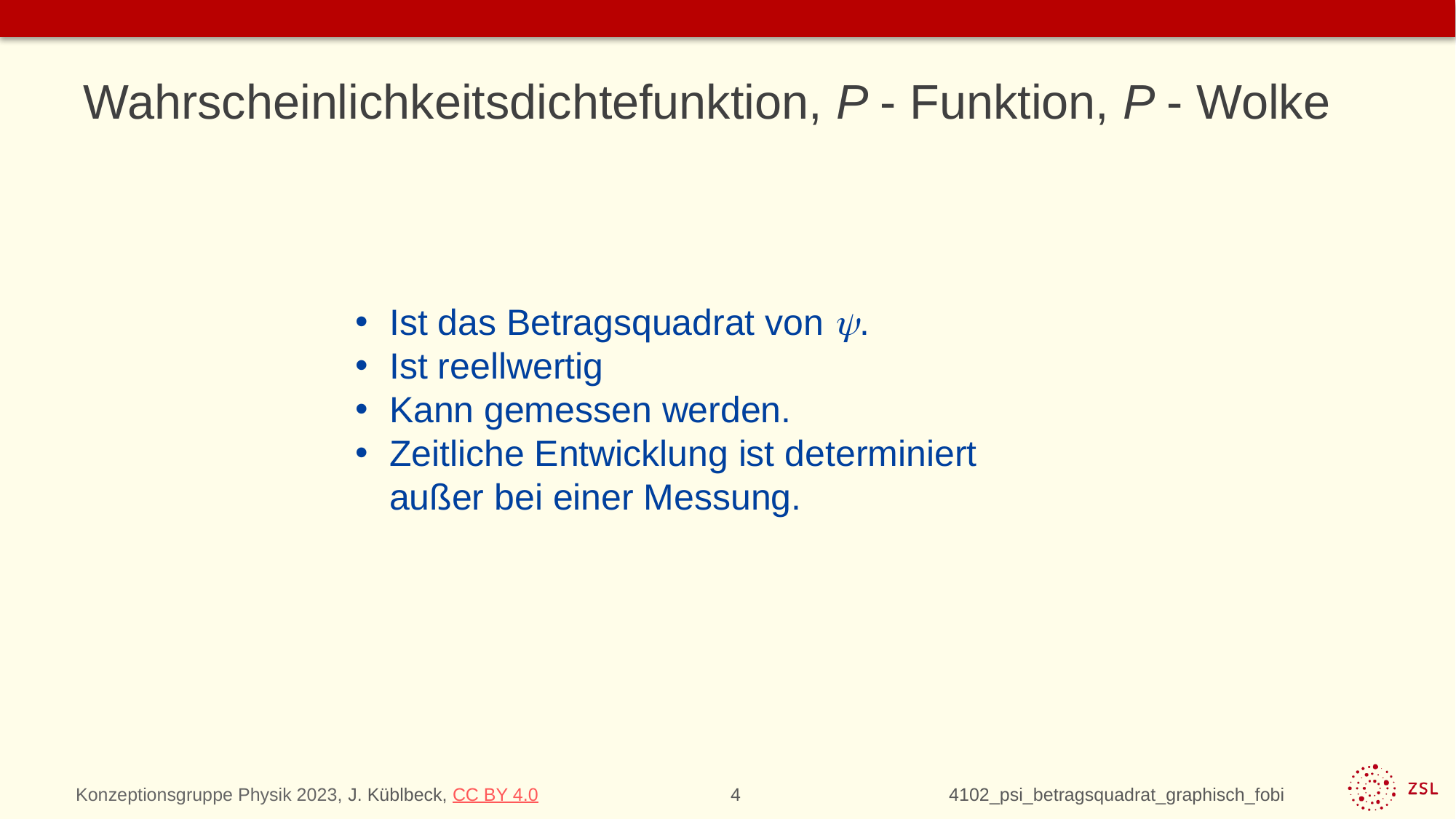

# Wahrscheinlichkeitsdichtefunktion, P - Funktion, P - Wolke
Ist das Betragsquadrat von ψ.
Ist reellwertig
Kann gemessen werden.
Zeitliche Entwicklung ist determiniert
außer bei einer Messung.